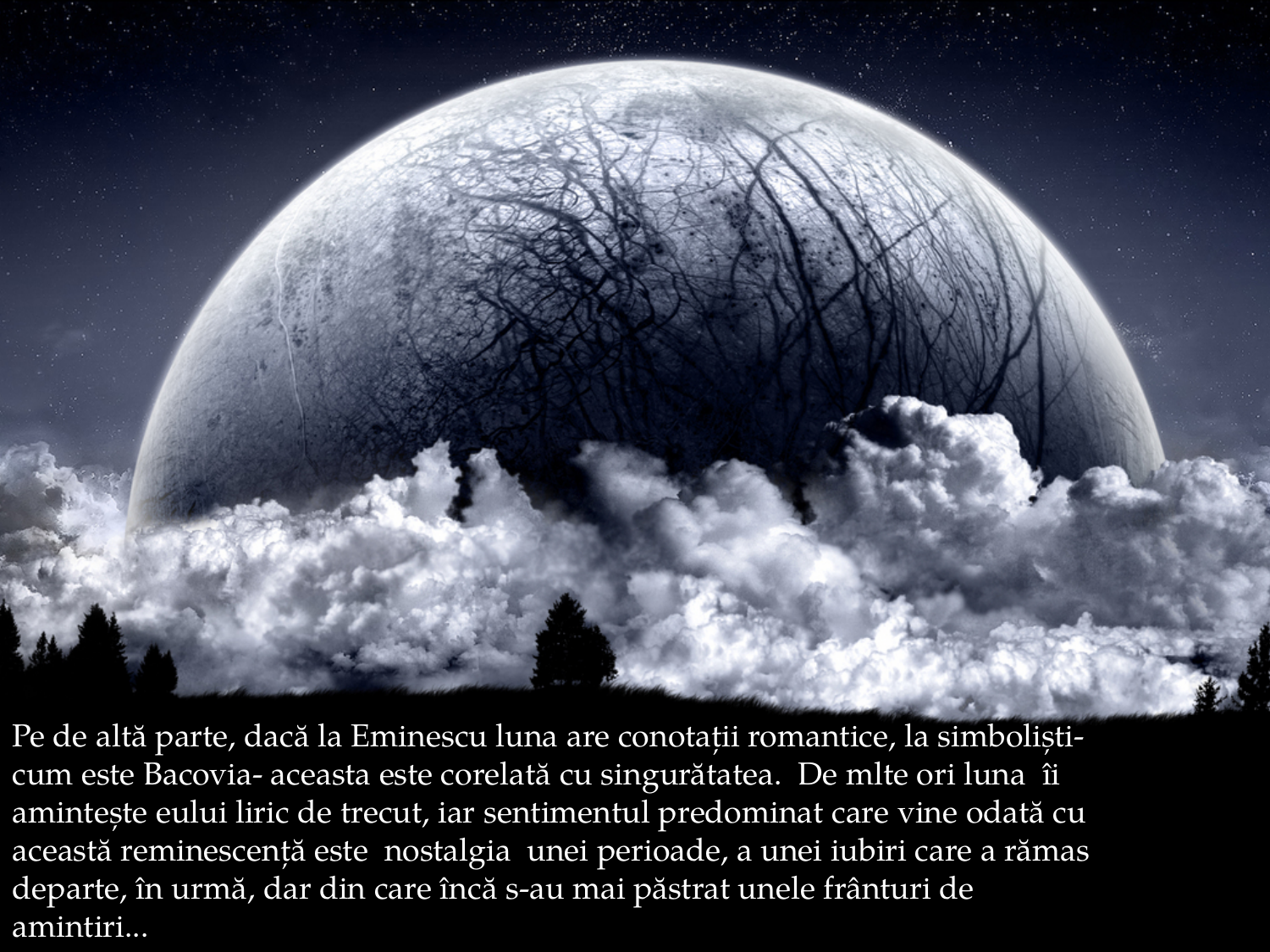

Pe de altă parte, dacă la Eminescu luna are conotaţii romantice, la simbolişti- cum este Bacovia- aceasta este corelată cu singurătatea.  De mlte ori luna  îi aminteşte eului liric de trecut, iar sentimentul predominat care vine odată cu această reminescenţă este  nostalgia  unei perioade, a unei iubiri care a rămas departe, în urmă, dar din care încă s-au mai păstrat unele frânturi de  amintiri...